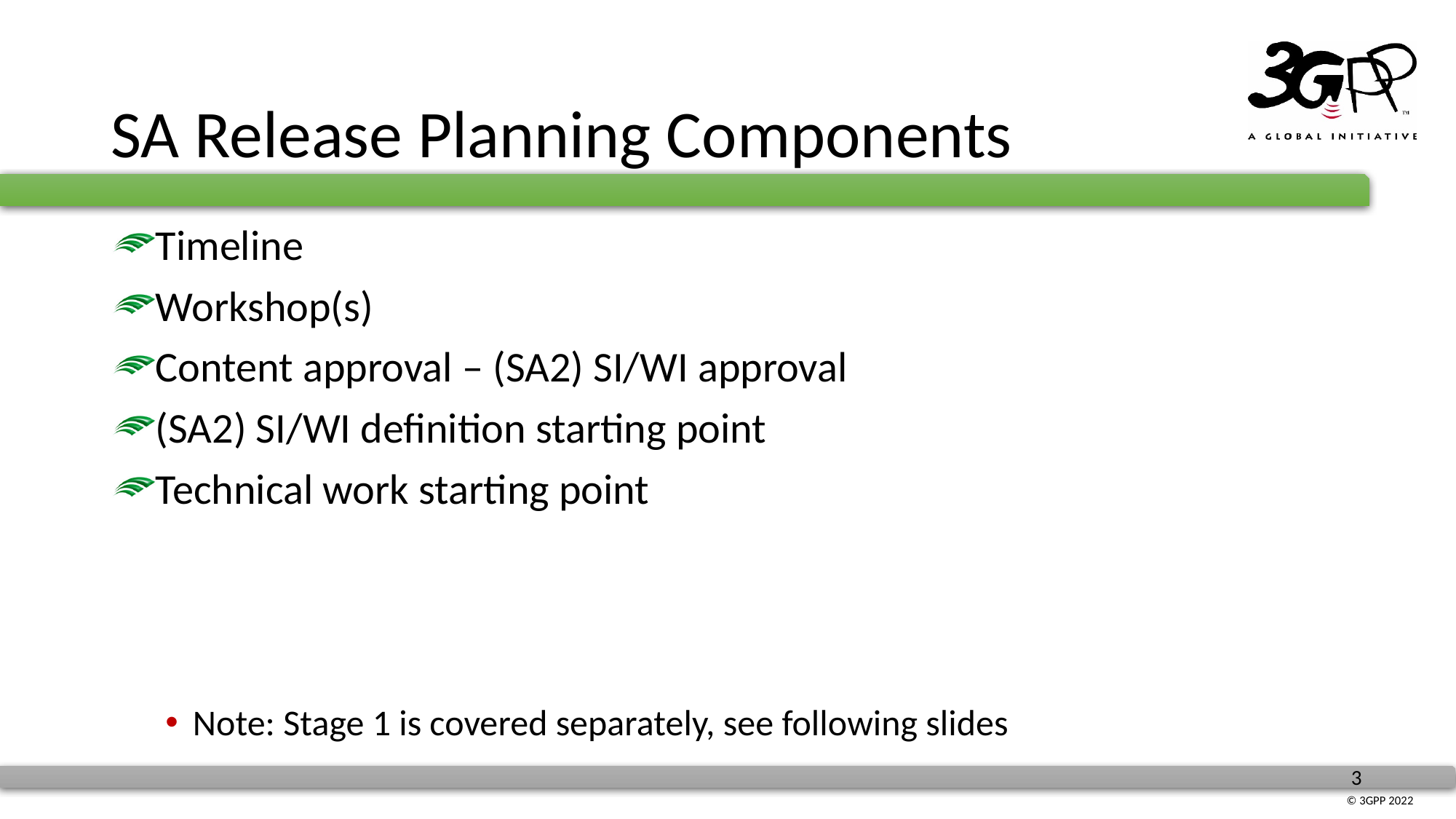

# SA Release Planning Components
Timeline
Workshop(s)
Content approval – (SA2) SI/WI approval
(SA2) SI/WI definition starting point
Technical work starting point

Note: Stage 1 is covered separately, see following slides